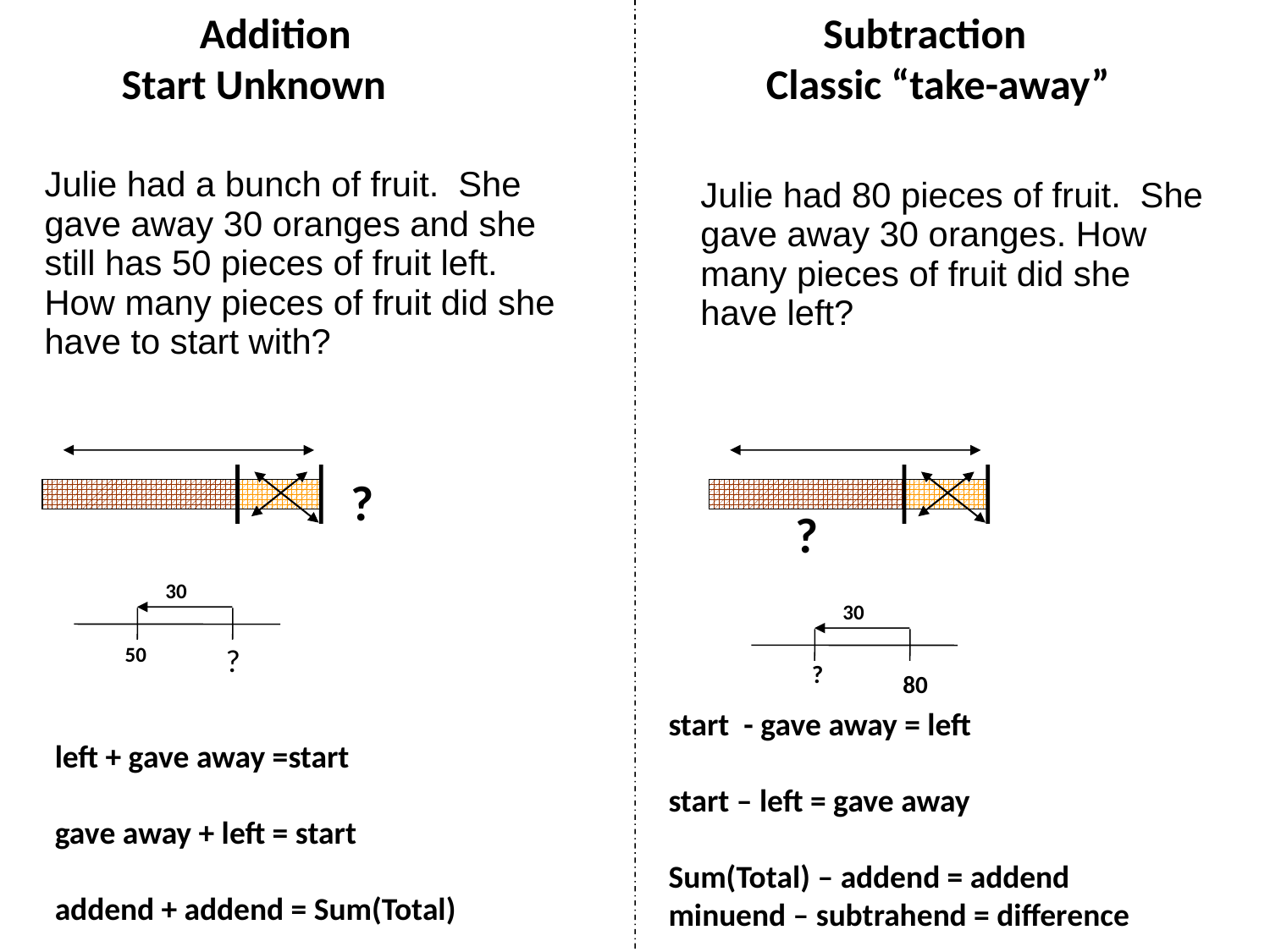

Addition			              Subtraction
       Start Unknown			        Classic “take-away”

| Julie had a bunch of fruit. She gave away 30 oranges and she still has 50 pieces of fruit left. How many pieces of fruit did she have to start with? |
| --- |
| Julie had 80 pieces of fruit. She gave away 30 oranges. How many pieces of fruit did she have left? |
| --- |

?
?
 30
 30

   50
?

    ?
80
start  - gave away = left

start – left = gave away

Sum(Total) – addend = addend
minuend – subtrahend = difference

left + gave away =start

gave away + left = start

addend + addend = Sum(Total)